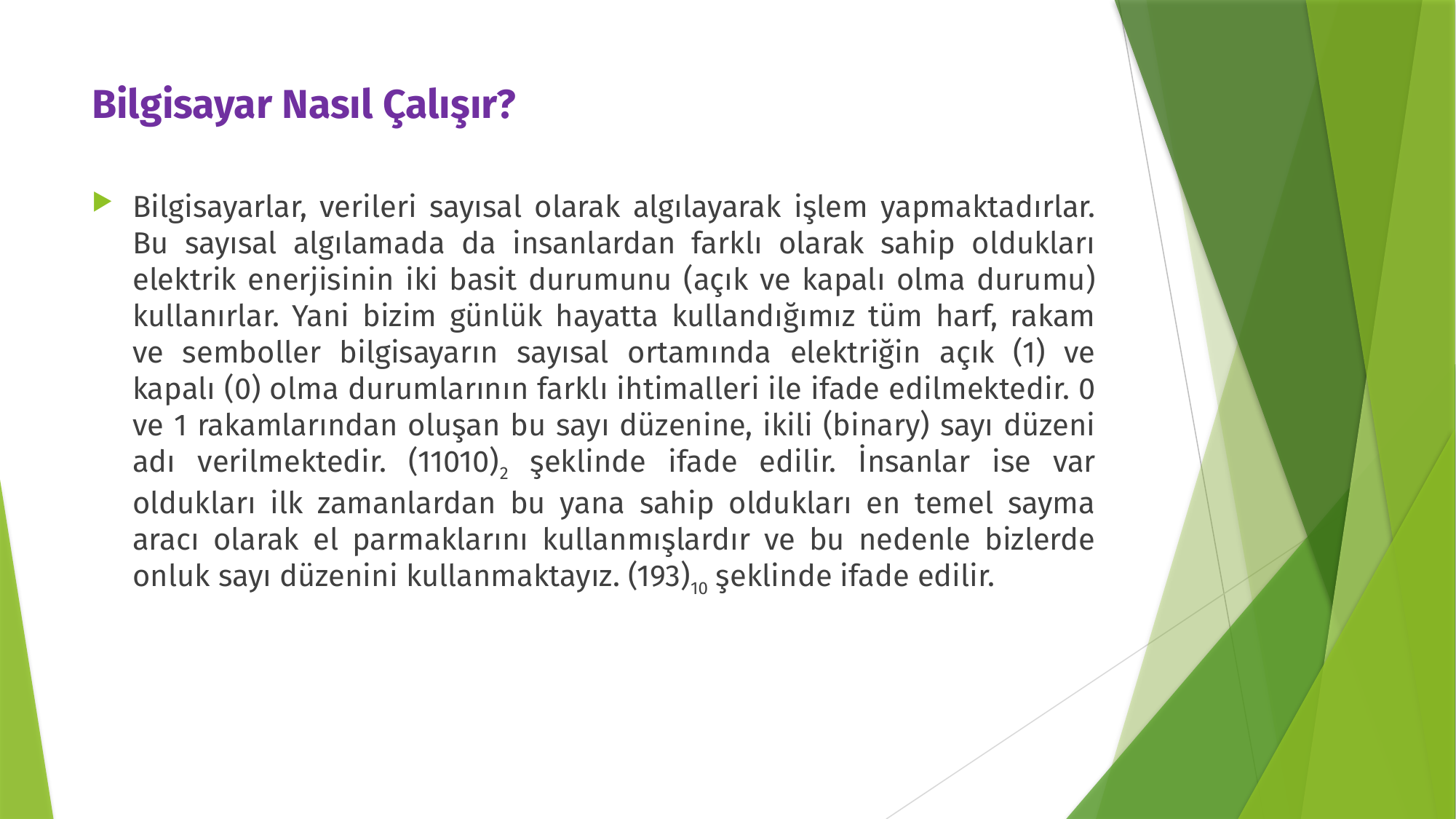

# Bilgisayar Nasıl Çalışır?
Bilgisayarlar, verileri sayısal olarak algılayarak işlem yapmaktadırlar. Bu sayısal algılamada da insanlardan farklı olarak sahip oldukları elektrik enerjisinin iki basit durumunu (açık ve kapalı olma durumu) kullanırlar. Yani bizim günlük hayatta kullandığımız tüm harf, rakam ve semboller bilgisayarın sayısal ortamında elektriğin açık (1) ve kapalı (0) olma durumlarının farklı ihtimalleri ile ifade edilmektedir. 0 ve 1 rakamlarından oluşan bu sayı düzenine, ikili (binary) sayı düzeni adı verilmektedir. (11010)2 şeklinde ifade edilir. İnsanlar ise var oldukları ilk zamanlardan bu yana sahip oldukları en temel sayma aracı olarak el parmaklarını kullanmışlardır ve bu nedenle bizlerde onluk sayı düzenini kullanmaktayız. (193)10 şeklinde ifade edilir.